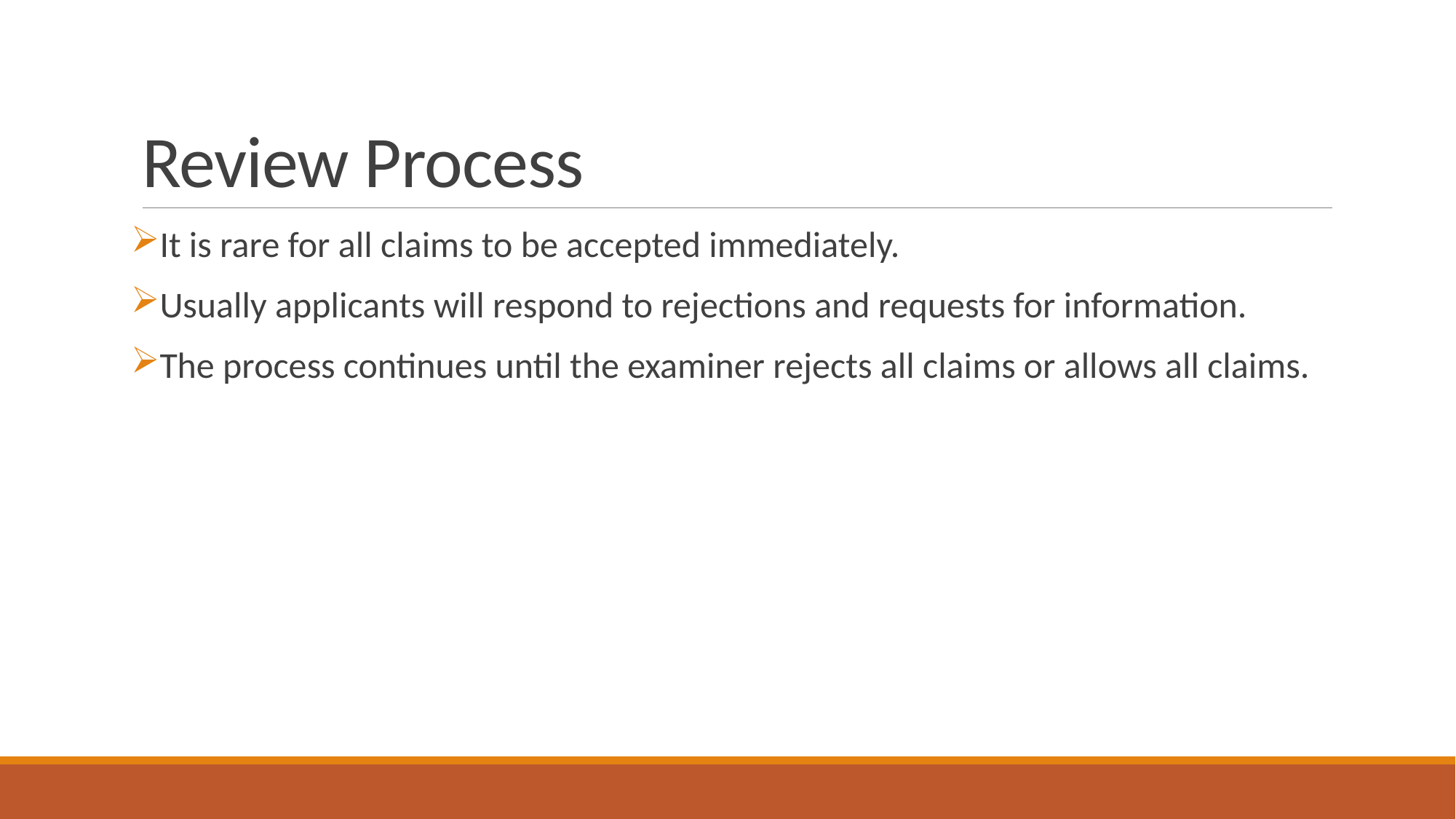

# Review Process
It is rare for all claims to be accepted immediately.
Usually applicants will respond to rejections and requests for information.
The process continues until the examiner rejects all claims or allows all claims.